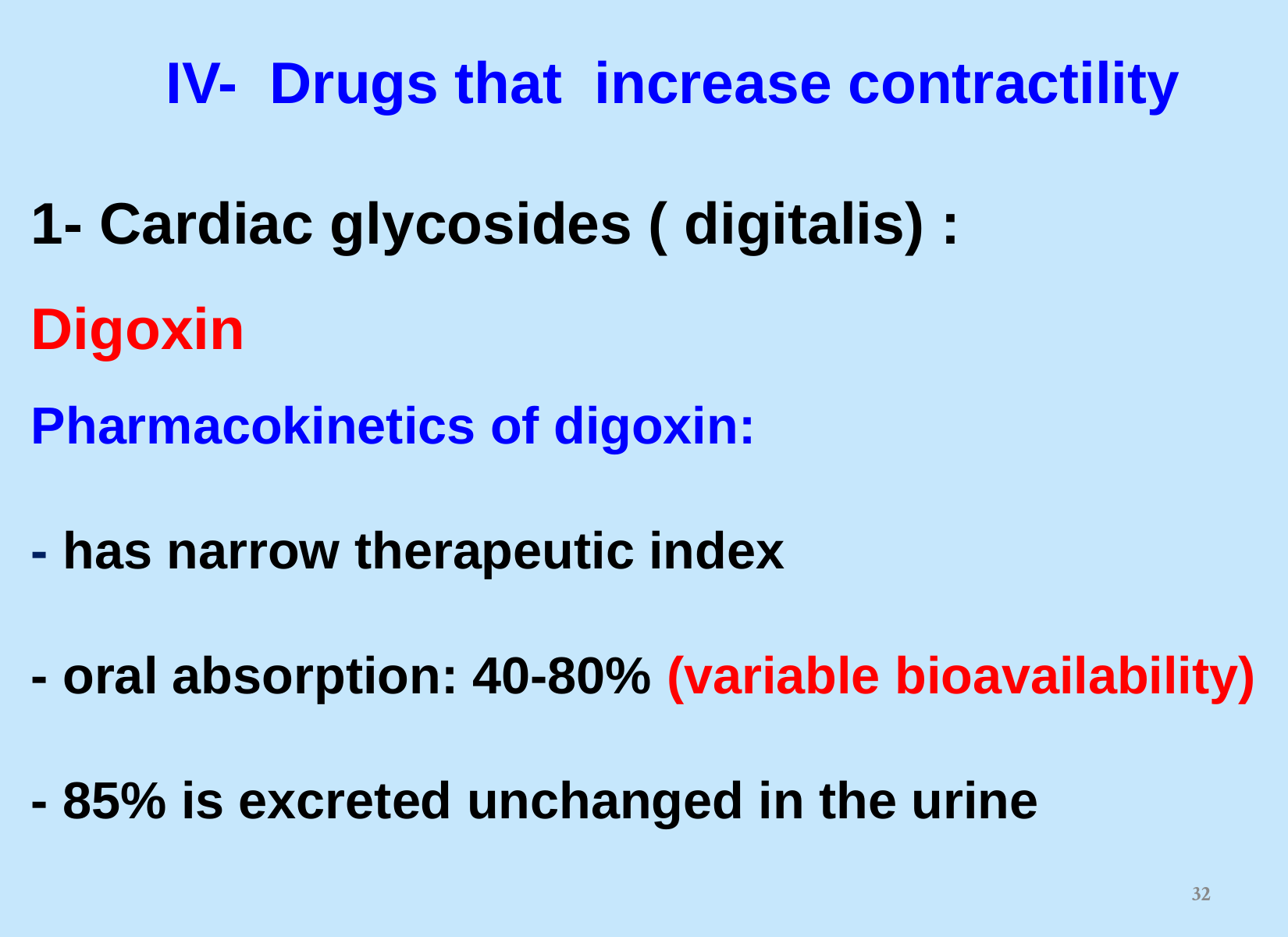

IV-  Drugs that  increase contractility

1- Cardiac glycosides ( digitalis) :
Digoxin
Pharmacokinetics of digoxin:
- has narrow therapeutic index
- oral absorption: 40-80% (variable bioavailability)
- 85% is excreted unchanged in the urine

32